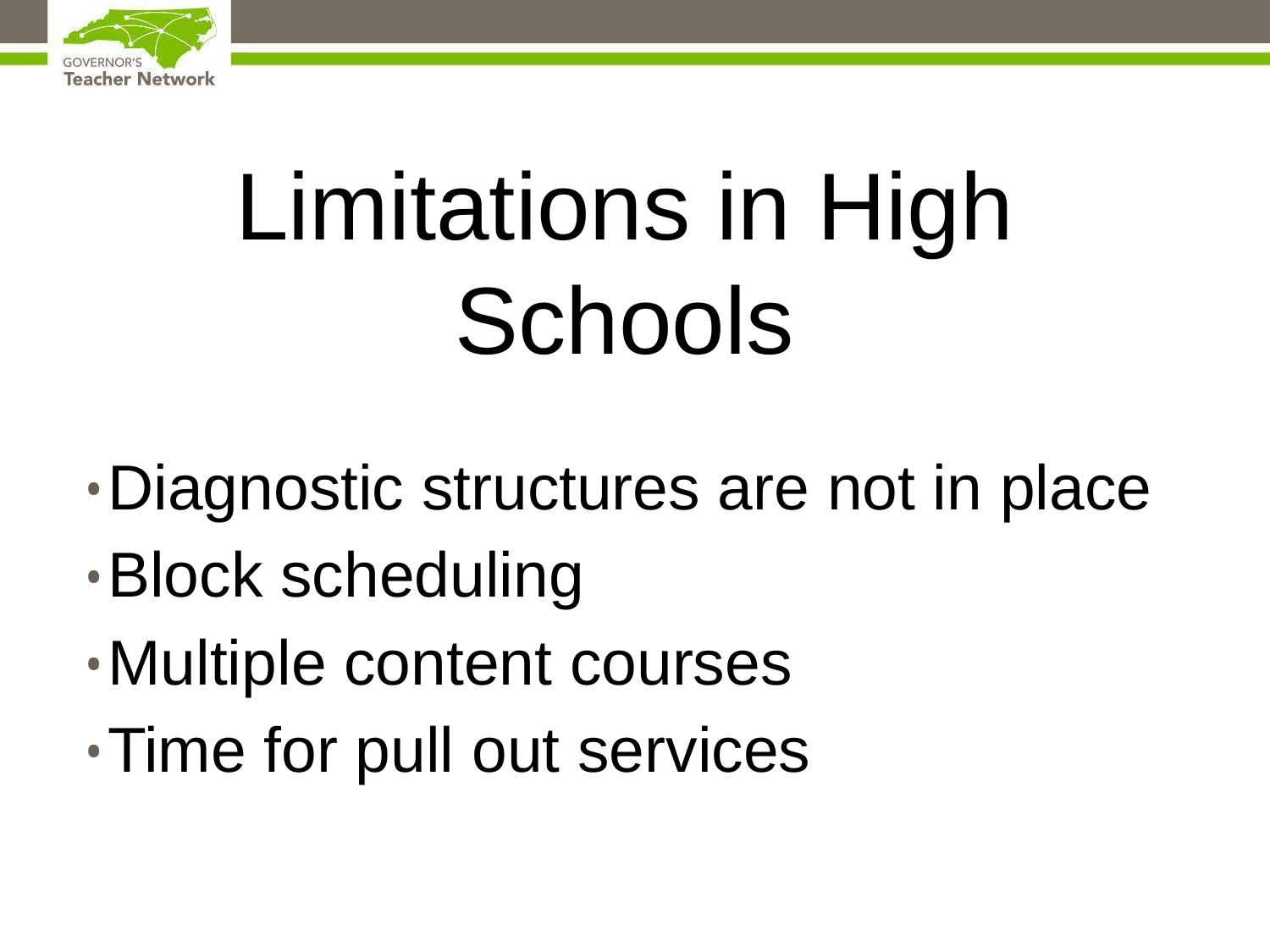

# Limitations in High Schools
Diagnostic structures are not in place
Block scheduling
Multiple content courses
Time for pull out services